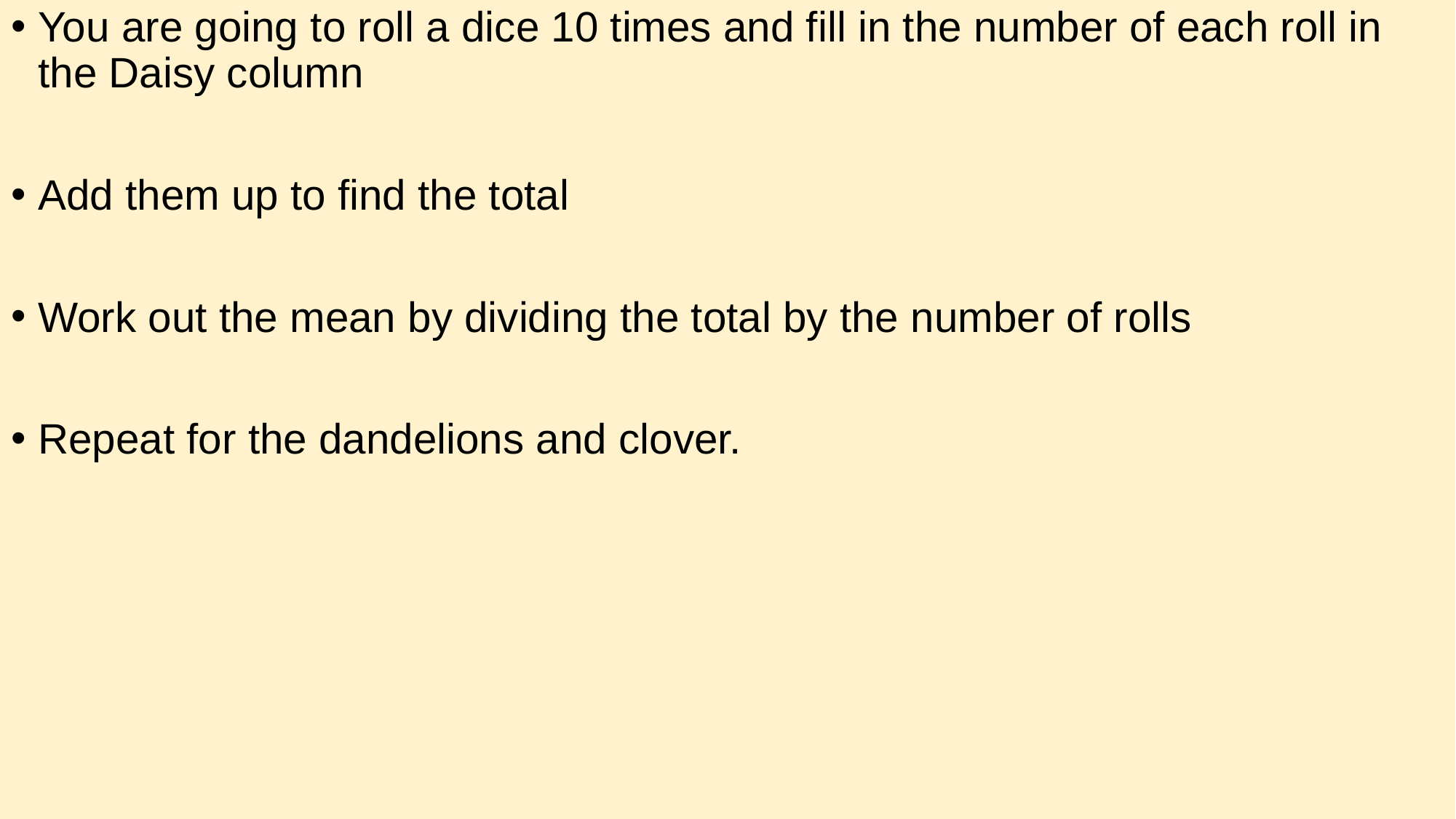

You are going to roll a dice 10 times and fill in the number of each roll in the Daisy column

Add them up to find the total

Work out the mean by dividing the total by the number of rolls

Repeat for the dandelions and clover.